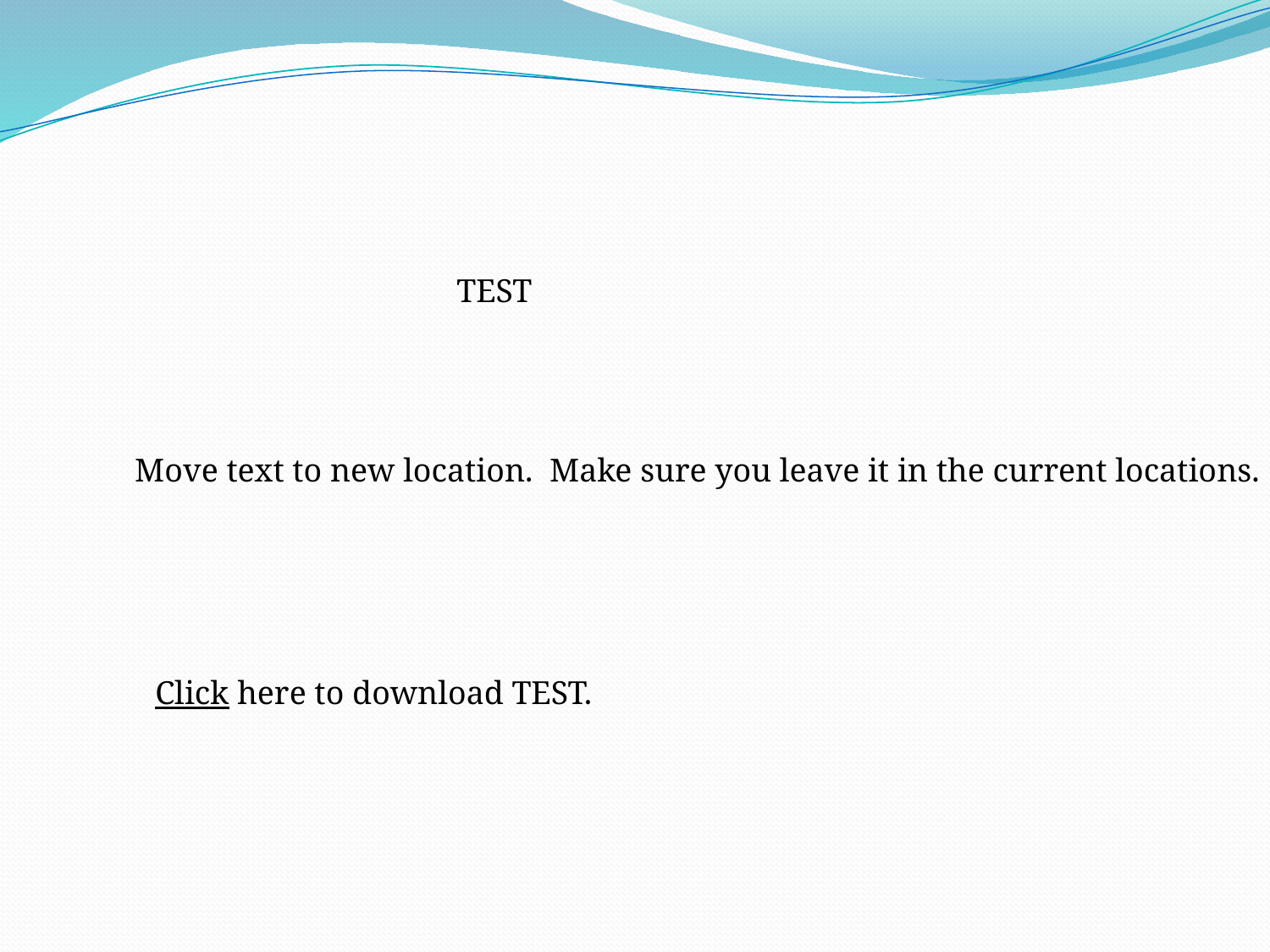

TEST
Move text to new location.  Make sure you leave it in the current locations.
Click here to download TEST.